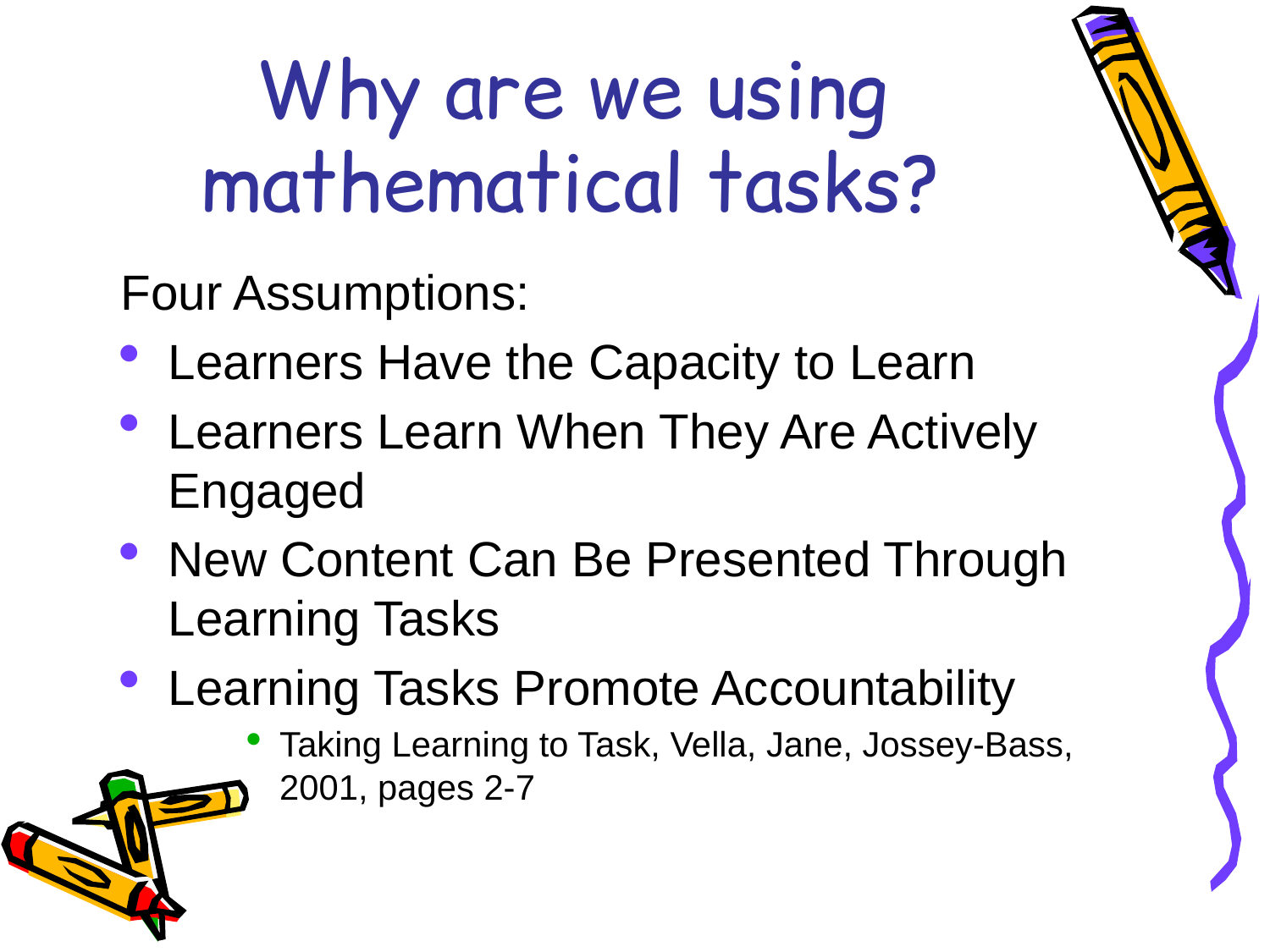

# Why are we using mathematical tasks?
Four Assumptions:
Learners Have the Capacity to Learn
Learners Learn When They Are Actively Engaged
New Content Can Be Presented Through Learning Tasks
Learning Tasks Promote Accountability
Taking Learning to Task, Vella, Jane, Jossey-Bass, 2001, pages 2-7